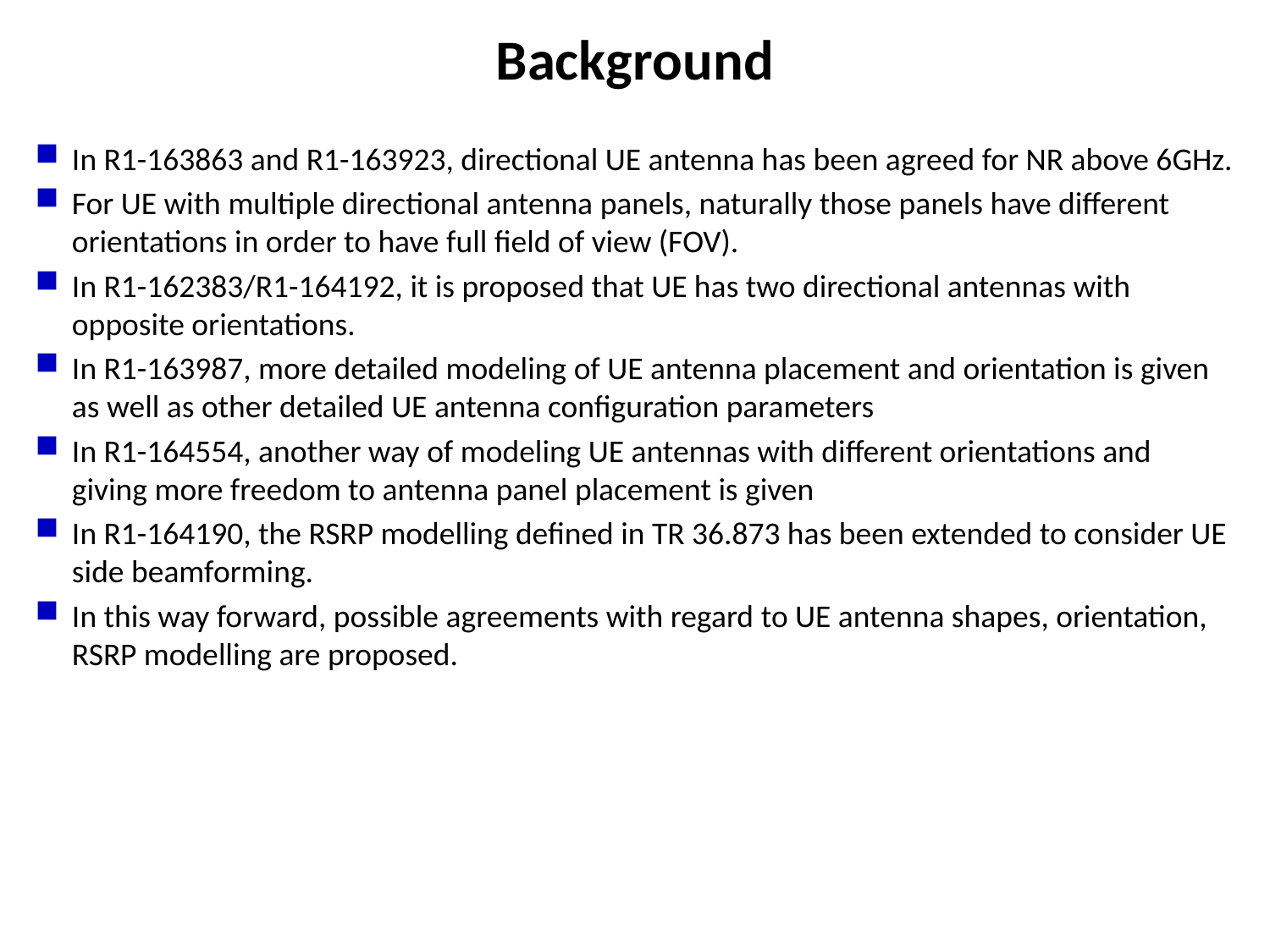

# Background
In R1-163863 and R1-163923, directional UE antenna has been agreed for NR above 6GHz.
For UE with multiple directional antenna panels, naturally those panels have different orientations in order to have full field of view (FOV).
In R1-162383/R1-164192, it is proposed that UE has two directional antennas with opposite orientations.
In R1-163987, more detailed modeling of UE antenna placement and orientation is given as well as other detailed UE antenna configuration parameters
In R1-164554, another way of modeling UE antennas with different orientations and giving more freedom to antenna panel placement is given
In R1-164190, the RSRP modelling defined in TR 36.873 has been extended to consider UE side beamforming.
In this way forward, possible agreements with regard to UE antenna shapes, orientation, RSRP modelling are proposed.